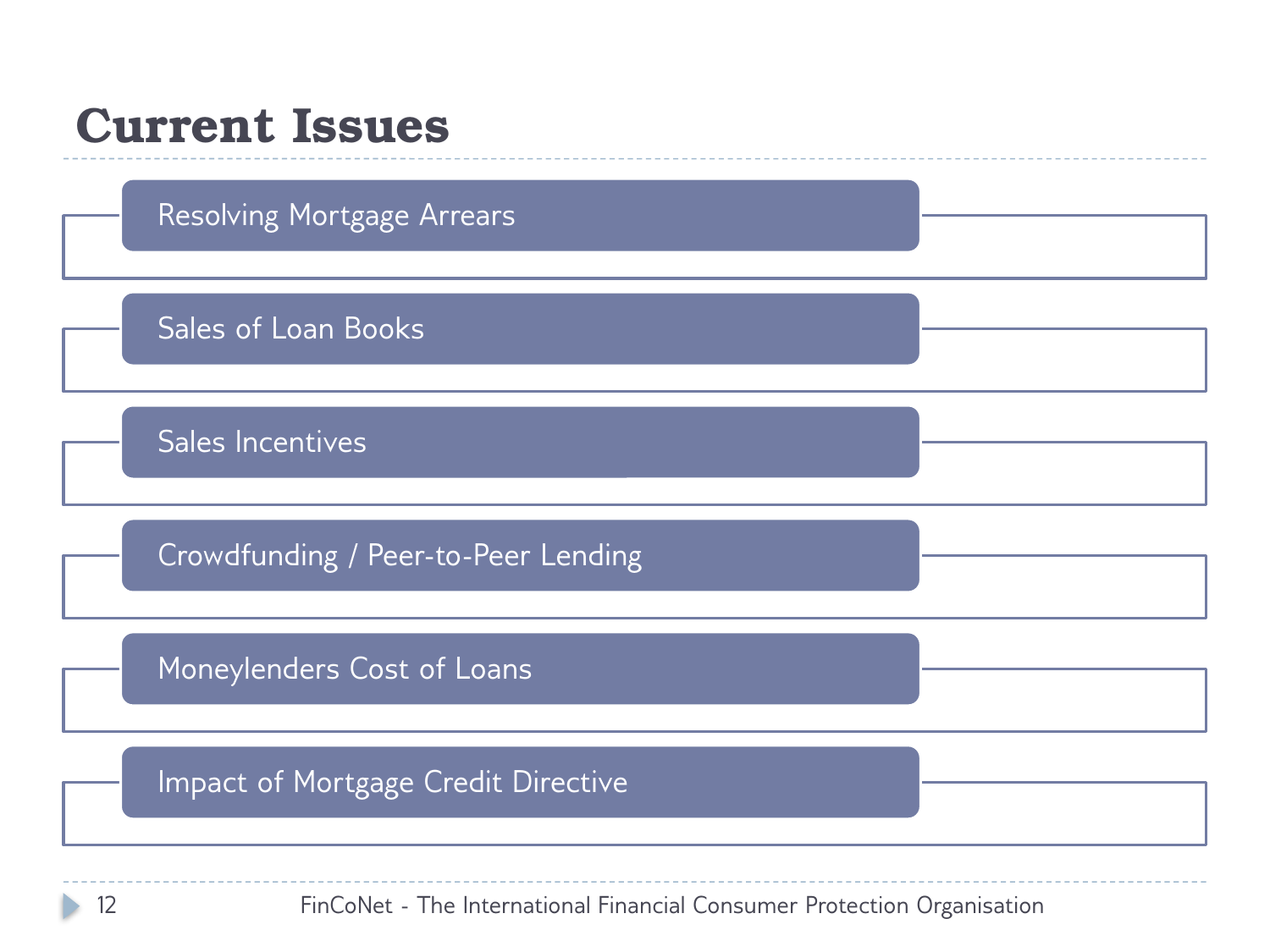

# Current Issues
Resolving Mortgage Arrears
Sales of Loan Books
Sales Incentives
Crowdfunding / Peer-to-Peer Lending
Moneylenders Cost of Loans
Impact of Mortgage Credit Directive
12
FinCoNet - The International Financial Consumer Protection Organisation